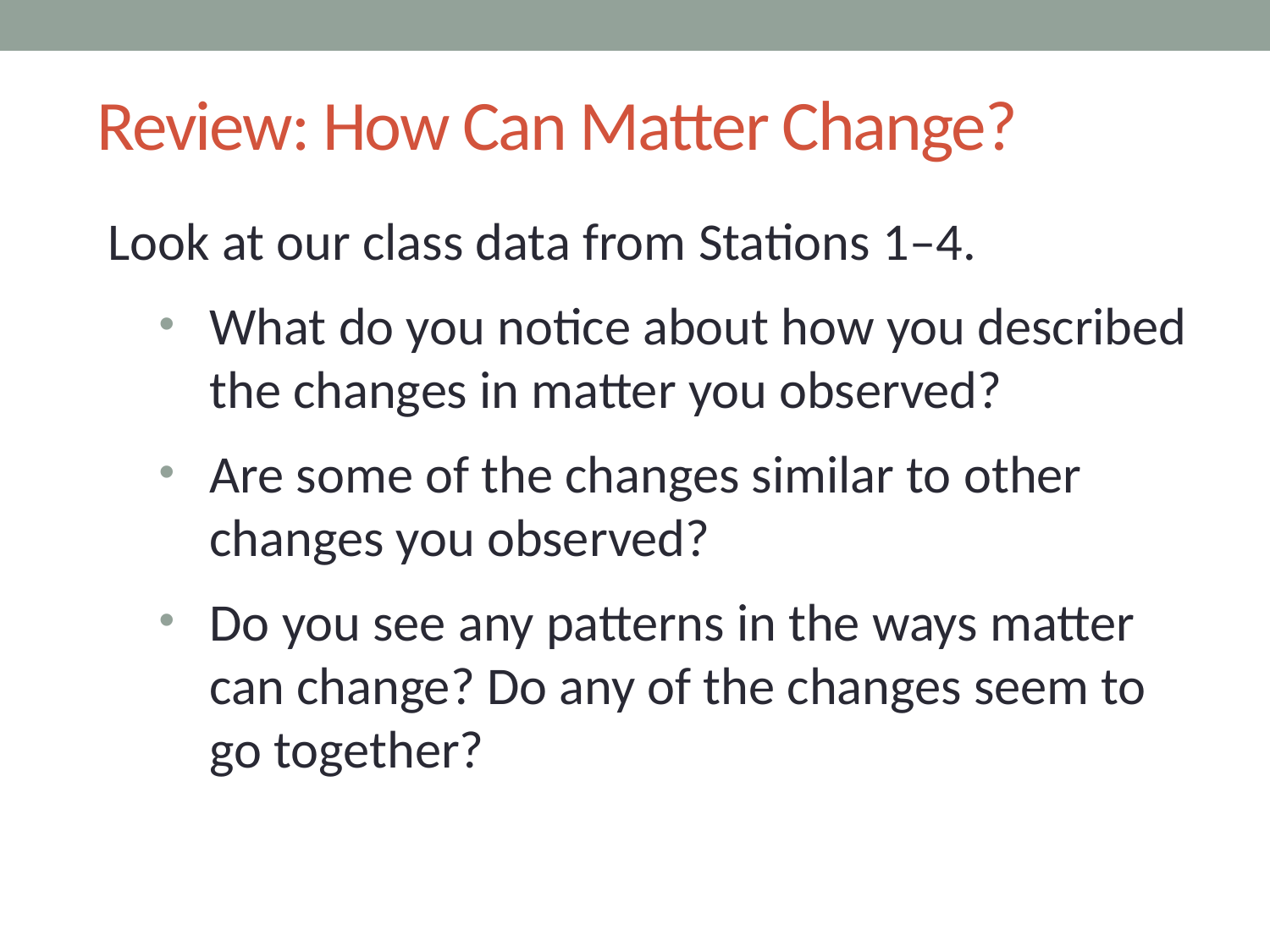

# Review: How Can Matter Change?
Look at our class data from Stations 1–4.
What do you notice about how you described the changes in matter you observed?
Are some of the changes similar to other changes you observed?
Do you see any patterns in the ways matter can change? Do any of the changes seem to go together?